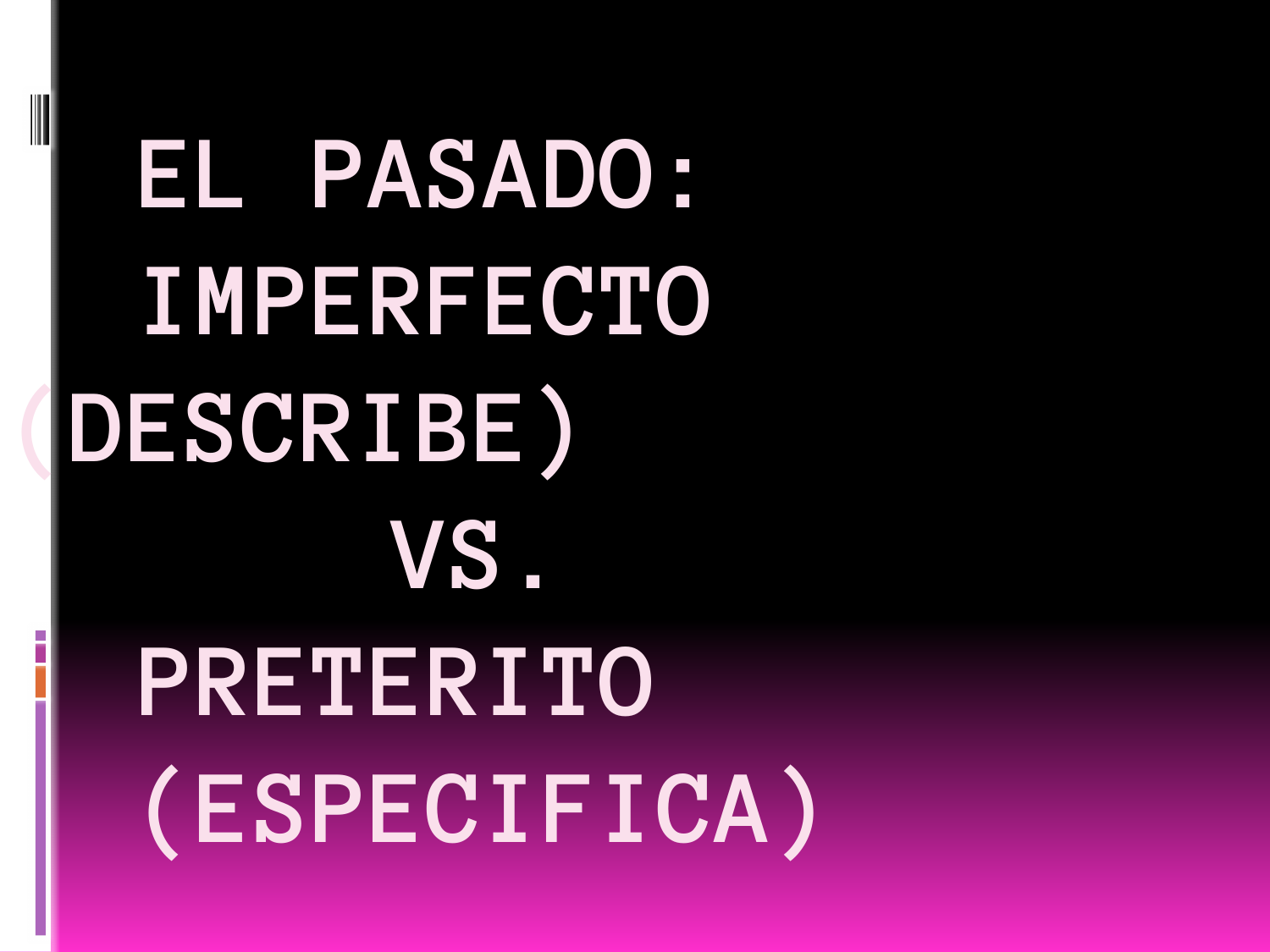

# El pasado: imperfecto    	(describe) vs. Preterito (Especifica)